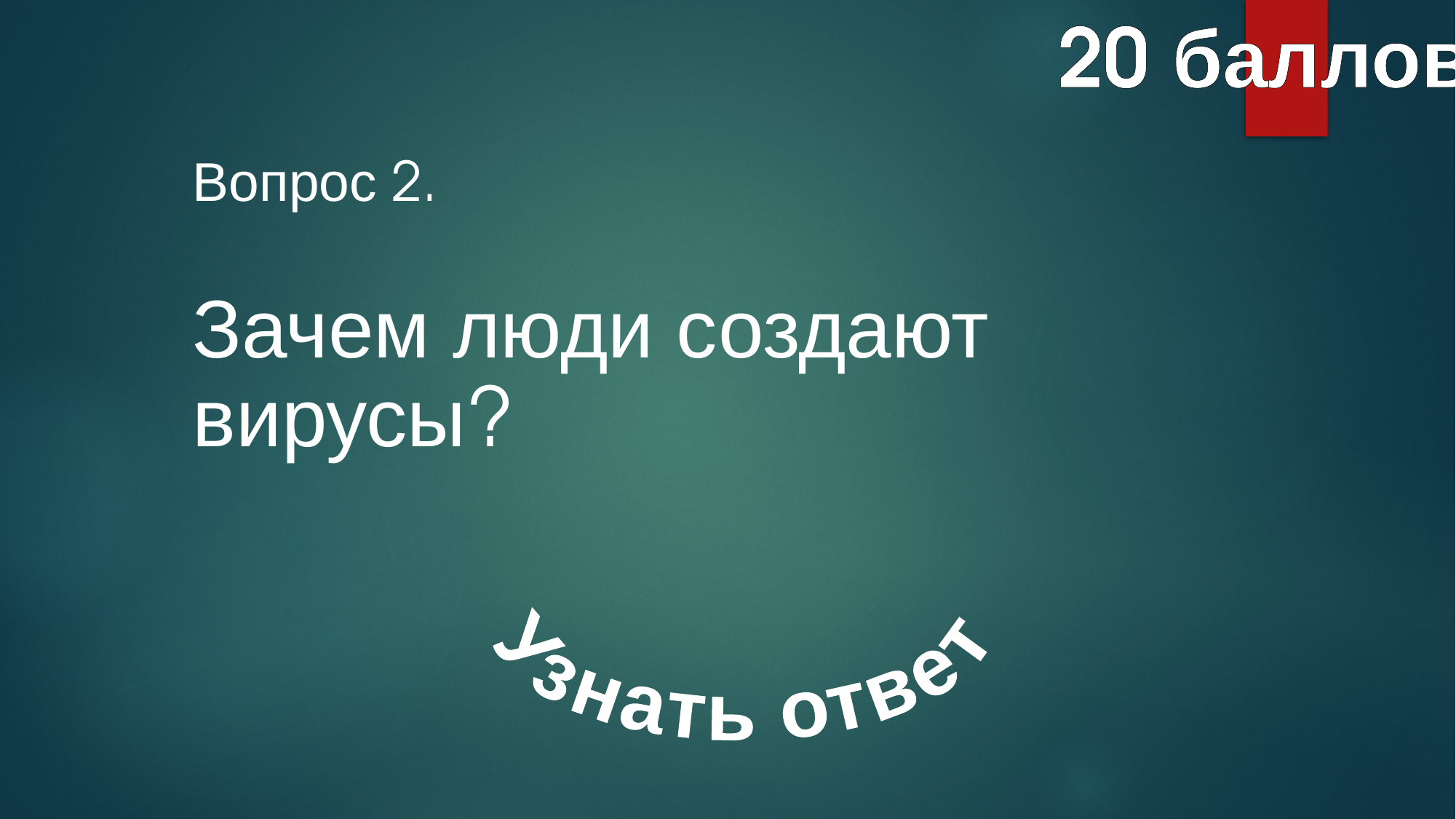

20 баллов
Вопрос 2.
Зачем люди создают вирусы?
Узнать ответ